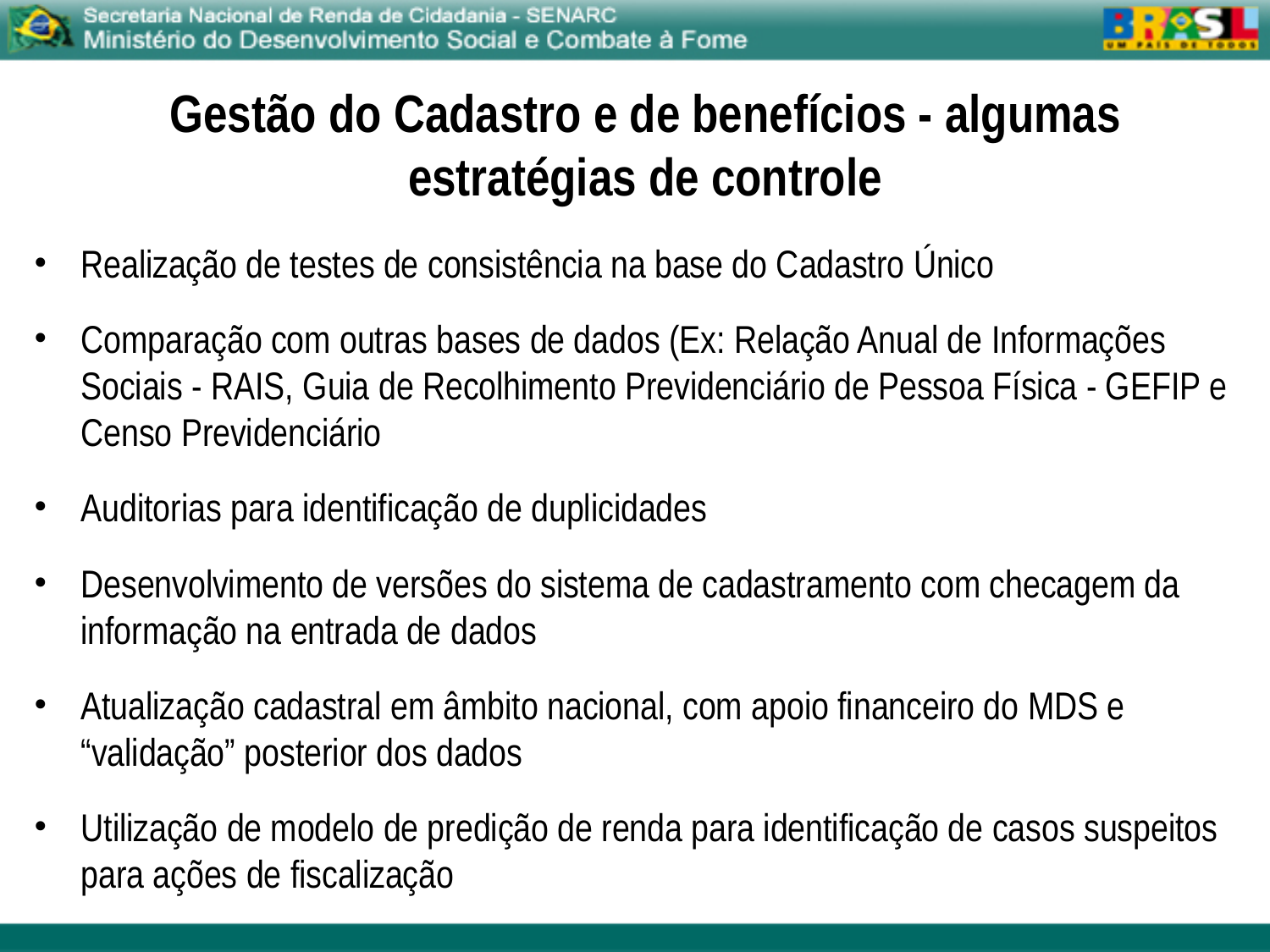

Gestão do Cadastro e de benefícios - algumas estratégias de controle
Realização de testes de consistência na base do Cadastro Único
Comparação com outras bases de dados (Ex: Relação Anual de Informações Sociais - RAIS, Guia de Recolhimento Previdenciário de Pessoa Física - GEFIP e Censo Previdenciário
Auditorias para identificação de duplicidades
Desenvolvimento de versões do sistema de cadastramento com checagem da informação na entrada de dados
Atualização cadastral em âmbito nacional, com apoio financeiro do MDS e “validação” posterior dos dados
Utilização de modelo de predição de renda para identificação de casos suspeitos para ações de fiscalização